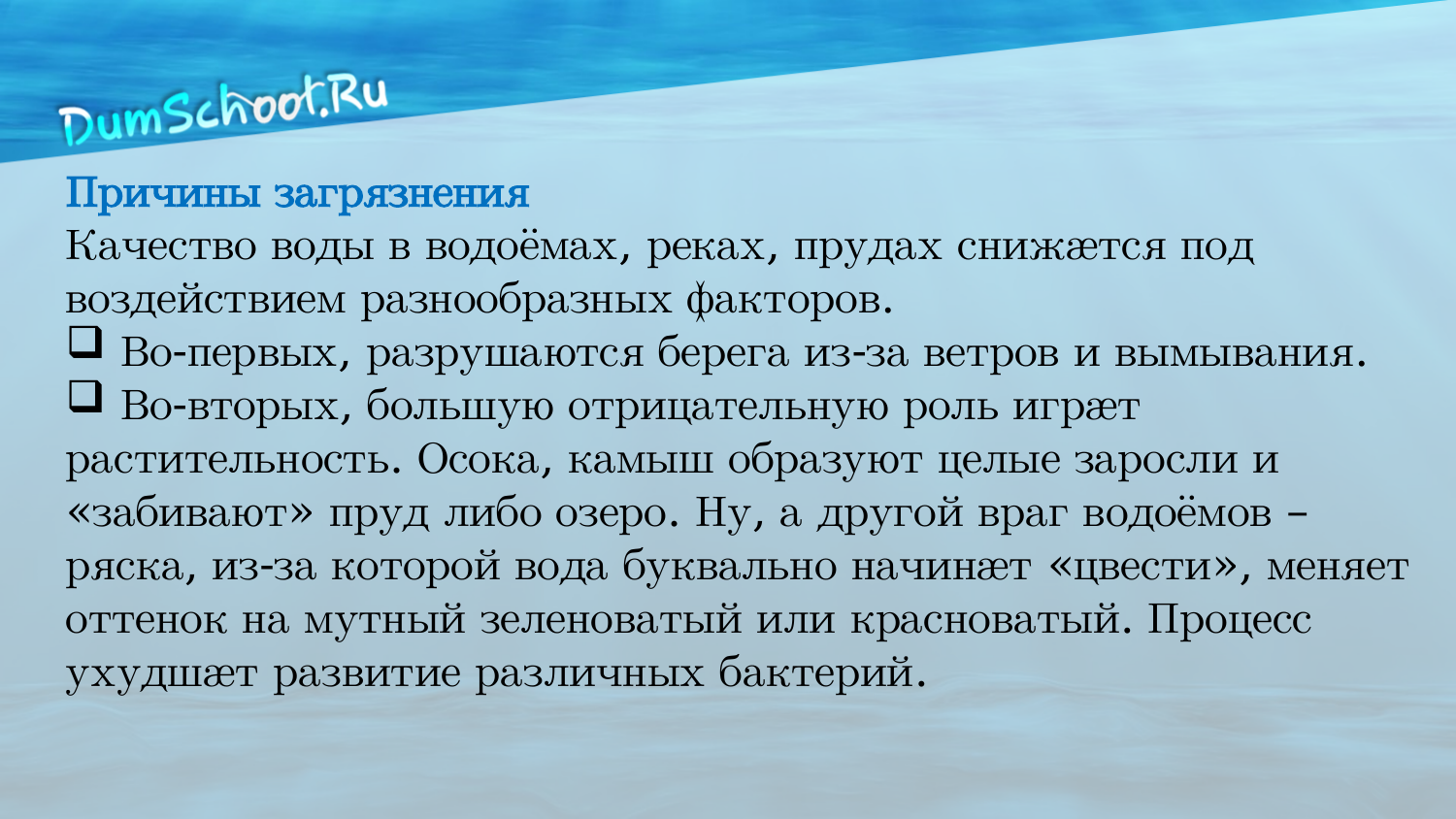

Причины загрязнения
Качество воды в водоёмах, реках, прудах снижается под воздействием разнообразных факторов.
Во-первых, разрушаются берега из-за ветров и вымывания.
Во-вторых, большую отрицательную роль играет
растительность. Осока, камыш образуют целые заросли и «забивают» пруд либо озеро. Ну, а другой враг водоёмов – ряска, из-за которой вода буквально начинает «цвести», меняет оттенок на мутный зеленоватый или красноватый. Процесс ухудшает развитие различных бактерий.